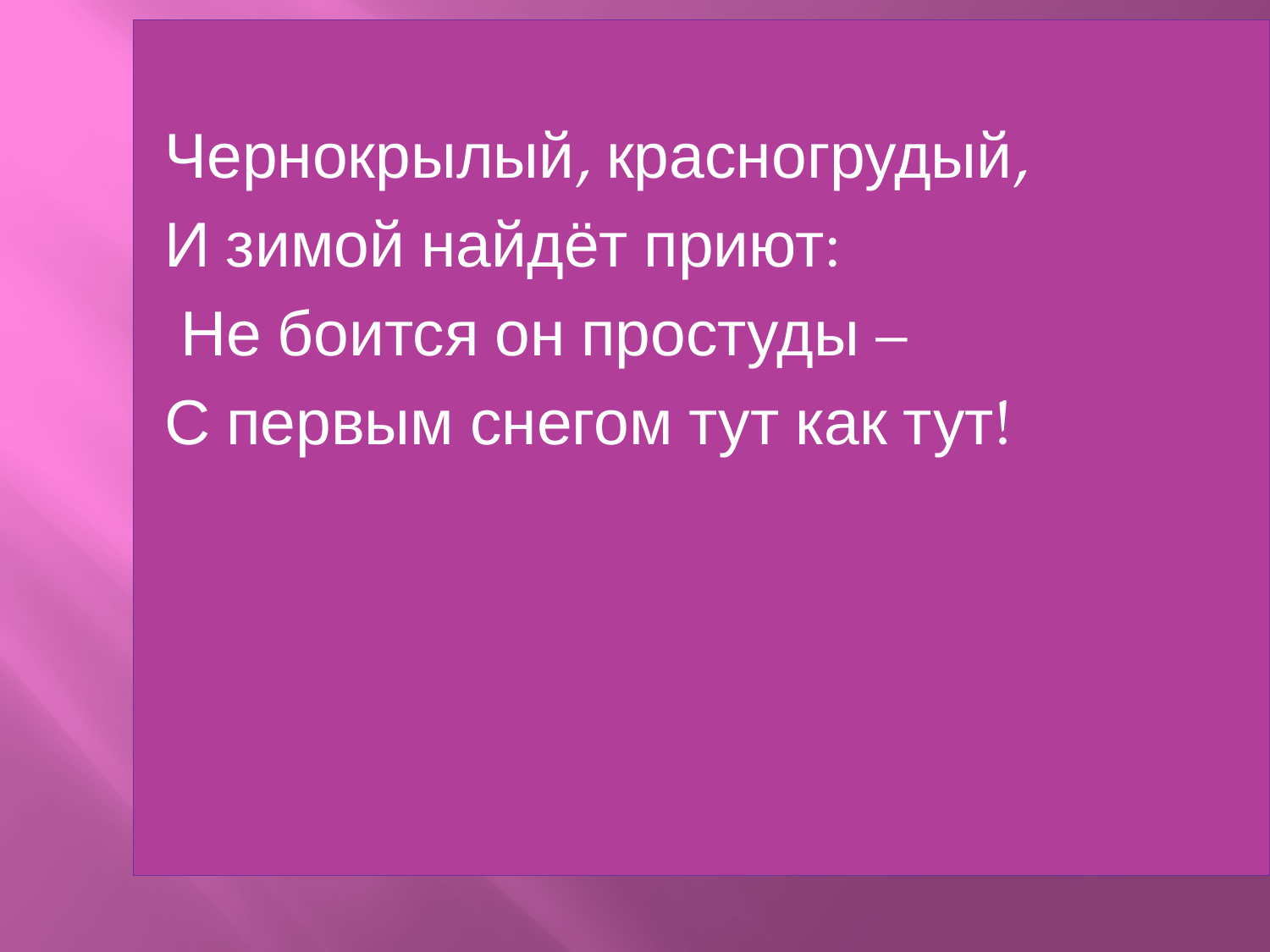

Чернокрылый, красногрудый,
И зимой найдёт приют:
 Не боится он простуды –
С первым снегом тут как тут!